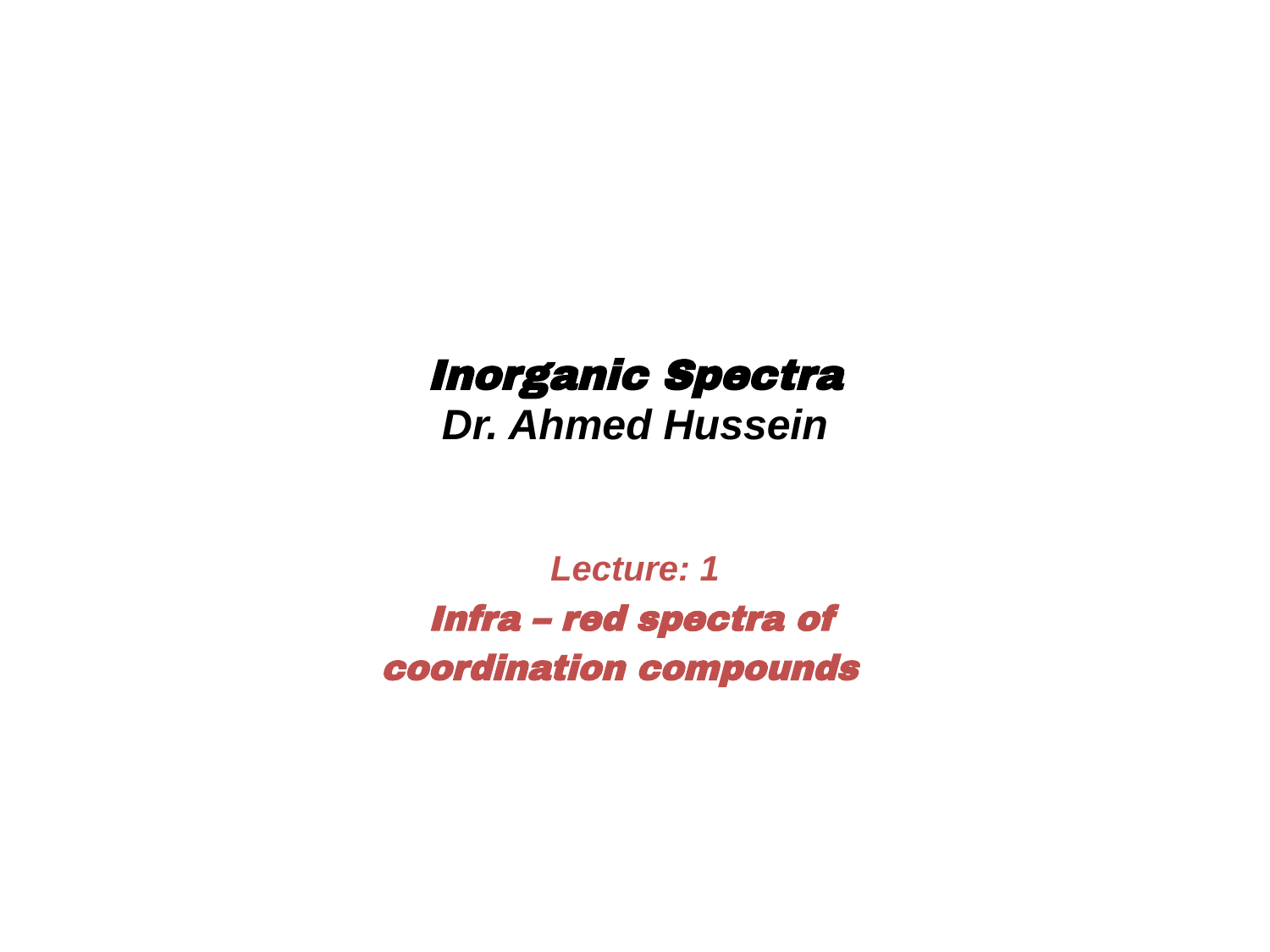

# Inorganic Spectra Dr. Ahmed Hussein
Lecture: 1
                   Infra – red spectra of
               coordination compounds